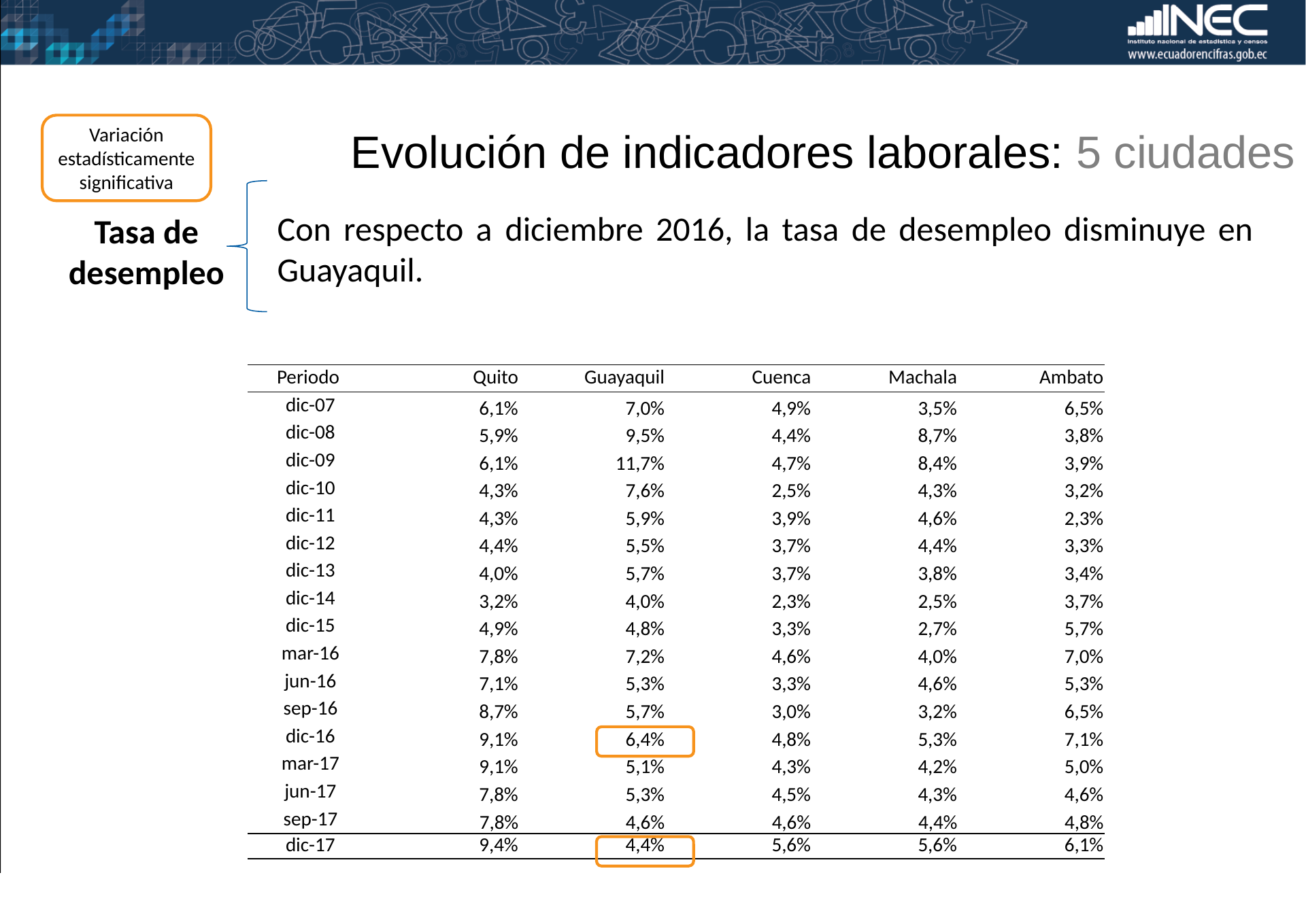

Variación estadísticamente significativa
Evolución de indicadores laborales: 5 ciudades

Con respecto a diciembre 2016, la tasa de desempleo disminuye en Guayaquil.
Tasa de desempleo
| Periodo | Quito | Guayaquil | Cuenca | Machala | Ambato |
| --- | --- | --- | --- | --- | --- |
| dic-07 | 6,1% | 7,0% | 4,9% | 3,5% | 6,5% |
| dic-08 | 5,9% | 9,5% | 4,4% | 8,7% | 3,8% |
| dic-09 | 6,1% | 11,7% | 4,7% | 8,4% | 3,9% |
| dic-10 | 4,3% | 7,6% | 2,5% | 4,3% | 3,2% |
| dic-11 | 4,3% | 5,9% | 3,9% | 4,6% | 2,3% |
| dic-12 | 4,4% | 5,5% | 3,7% | 4,4% | 3,3% |
| dic-13 | 4,0% | 5,7% | 3,7% | 3,8% | 3,4% |
| dic-14 | 3,2% | 4,0% | 2,3% | 2,5% | 3,7% |
| dic-15 | 4,9% | 4,8% | 3,3% | 2,7% | 5,7% |
| mar-16 | 7,8% | 7,2% | 4,6% | 4,0% | 7,0% |
| jun-16 | 7,1% | 5,3% | 3,3% | 4,6% | 5,3% |
| sep-16 | 8,7% | 5,7% | 3,0% | 3,2% | 6,5% |
| dic-16 | 9,1% | 6,4% | 4,8% | 5,3% | 7,1% |
| mar-17 | 9,1% | 5,1% | 4,3% | 4,2% | 5,0% |
| jun-17 | 7,8% | 5,3% | 4,5% | 4,3% | 4,6% |
| sep-17 | 7,8% | 4,6% | 4,6% | 4,4% | 4,8% |
| dic-17 | 9,4% | 4,4% | 5,6% | 5,6% | 6,1% |